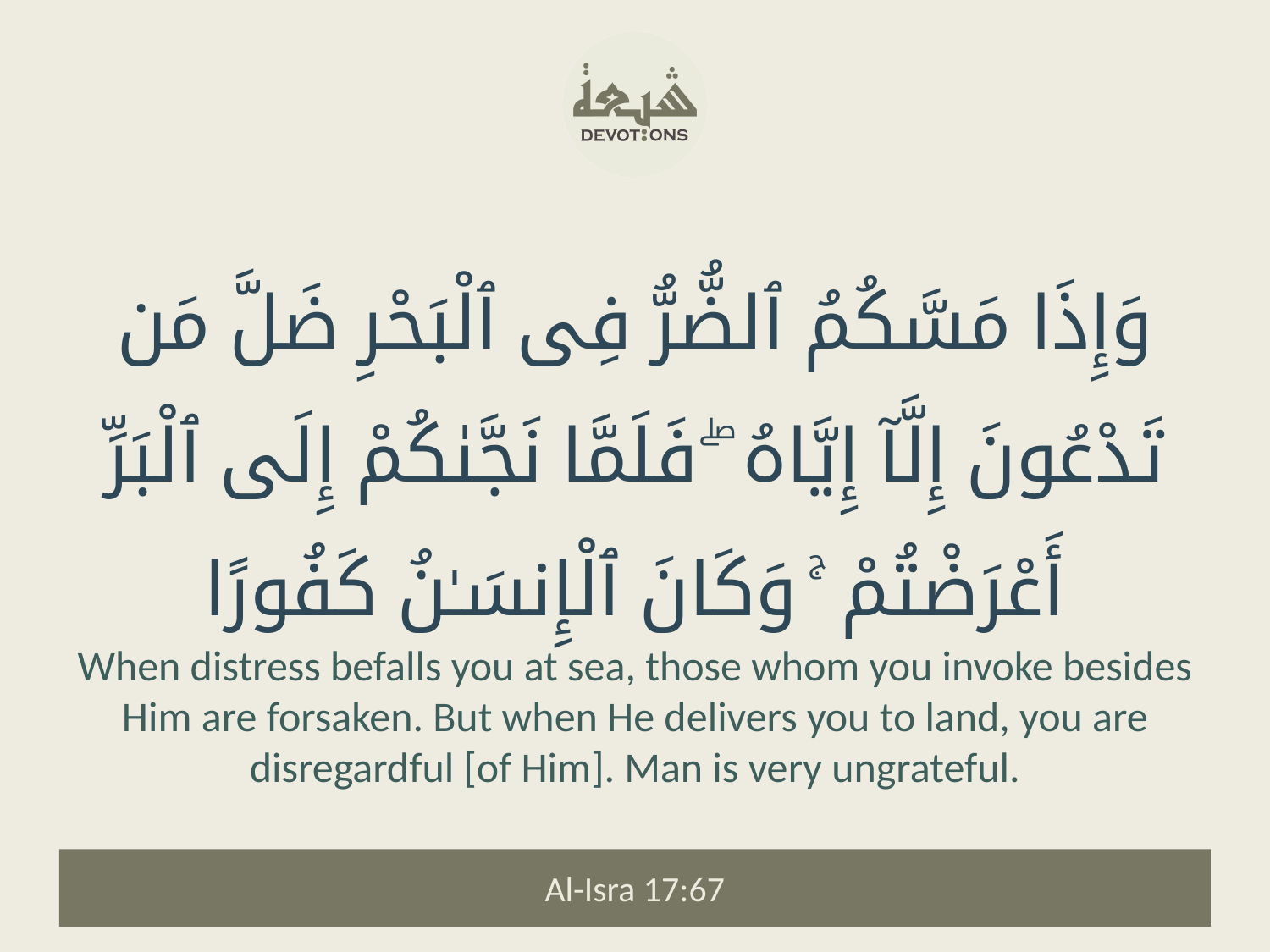

وَإِذَا مَسَّكُمُ ٱلضُّرُّ فِى ٱلْبَحْرِ ضَلَّ مَن تَدْعُونَ إِلَّآ إِيَّاهُ ۖ فَلَمَّا نَجَّىٰكُمْ إِلَى ٱلْبَرِّ أَعْرَضْتُمْ ۚ وَكَانَ ٱلْإِنسَـٰنُ كَفُورًا
When distress befalls you at sea, those whom you invoke besides Him are forsaken. But when He delivers you to land, you are disregardful [of Him]. Man is very ungrateful.
Al-Isra 17:67